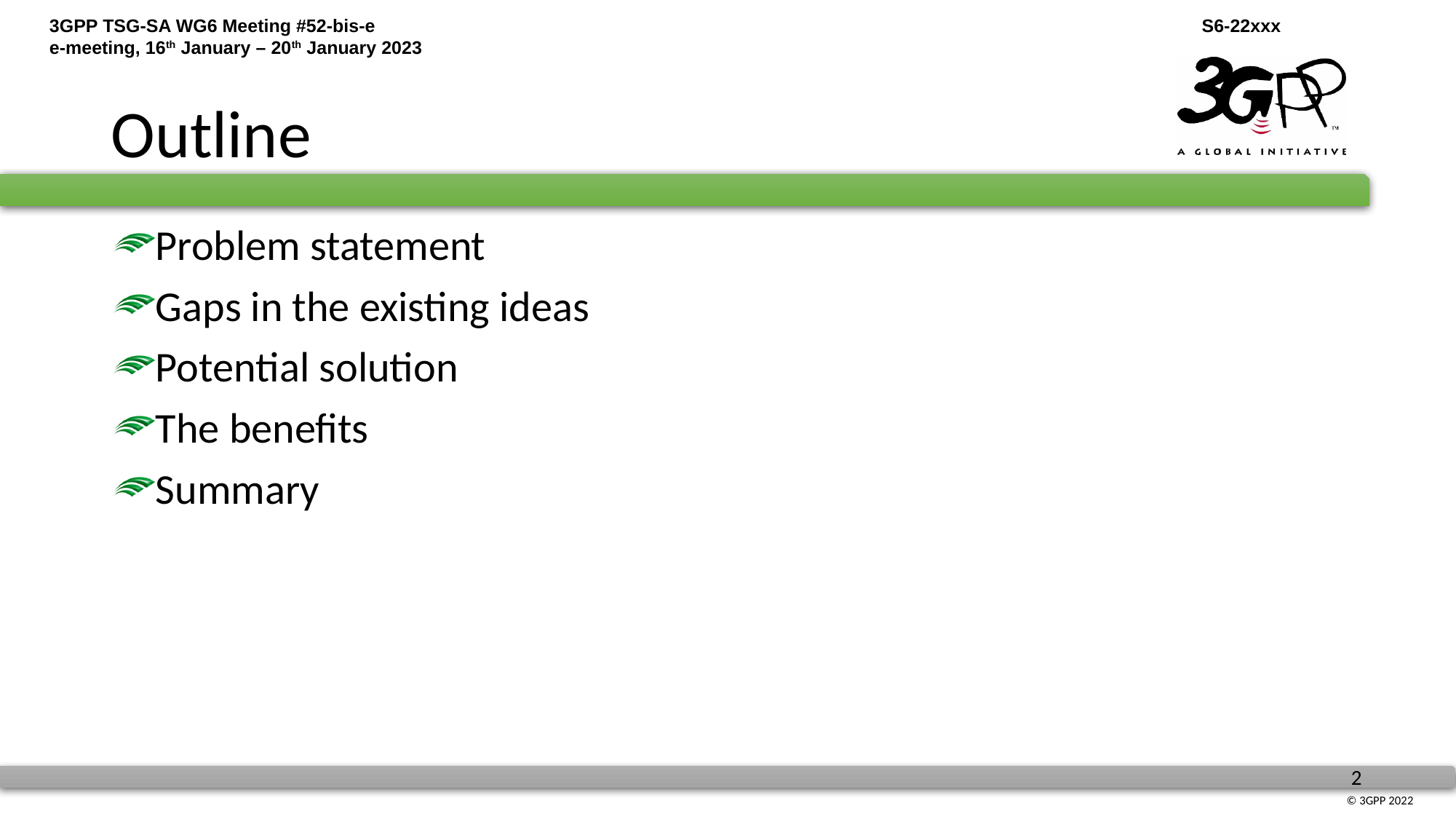

# Outline
Problem statement
Gaps in the existing ideas
Potential solution
The benefits
Summary